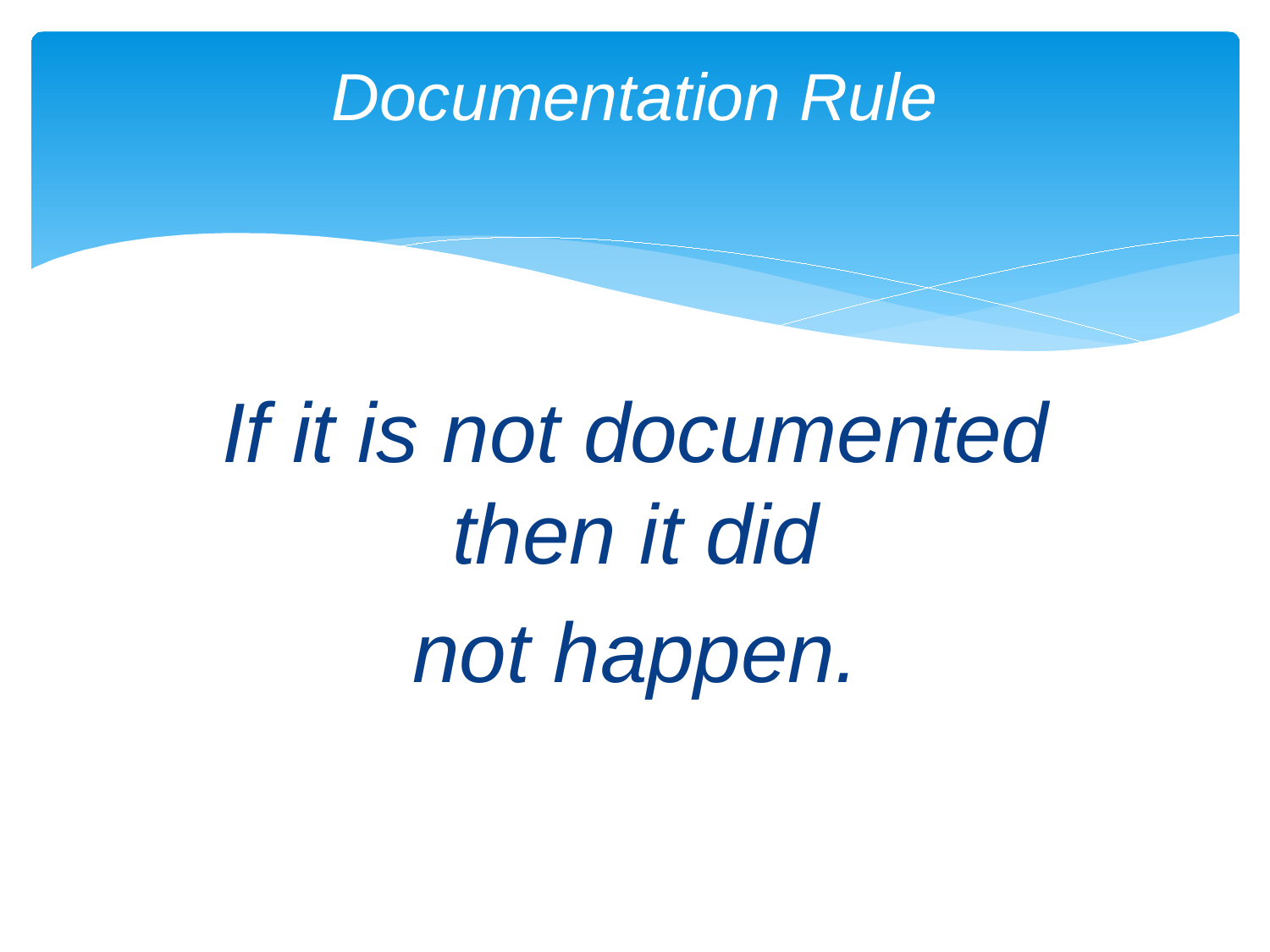

# Documentation Rule
If it is not documented then it did
not happen.